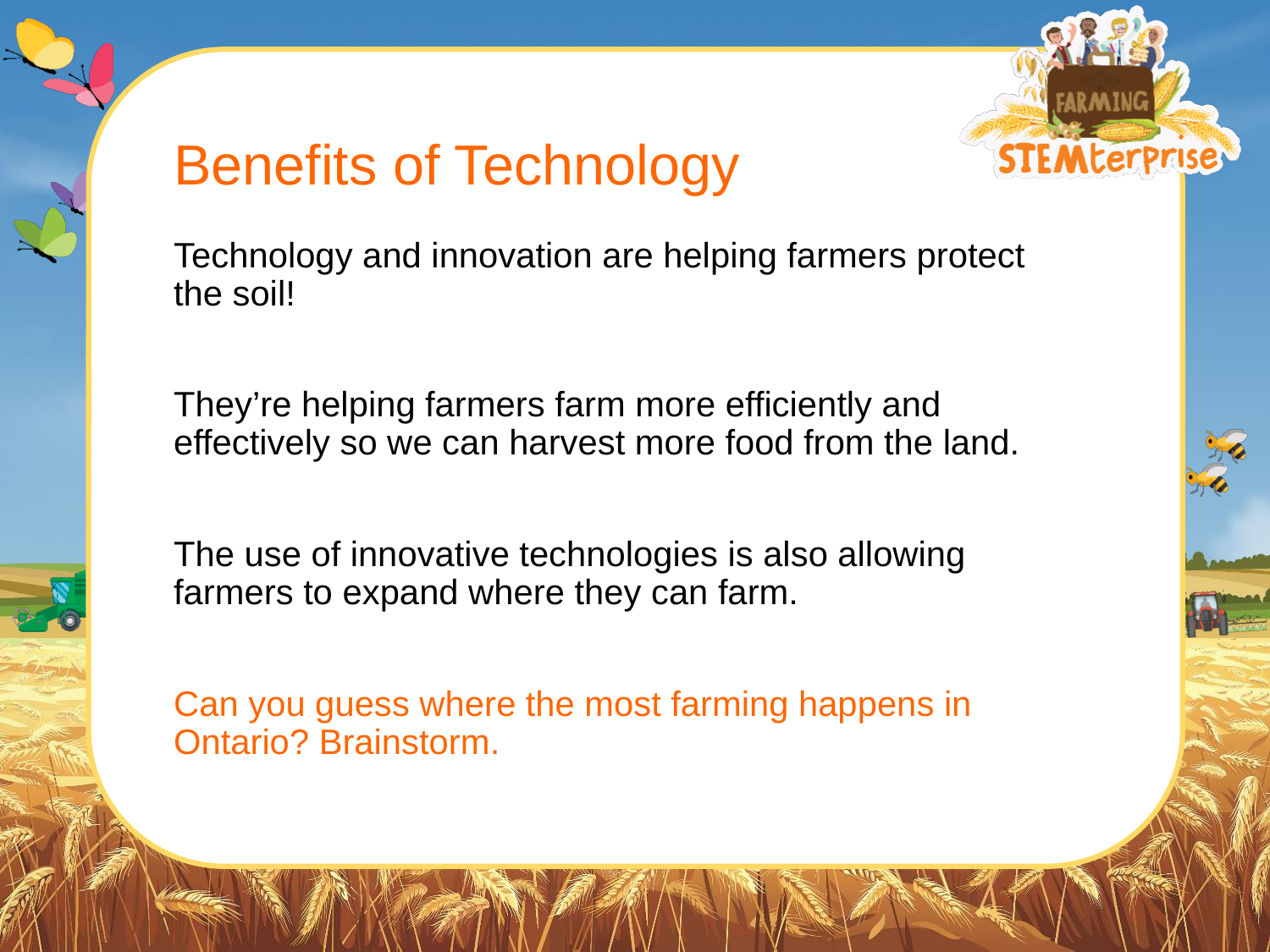

# Benefits of Technology
Technology and innovation are helping farmers protect the soil!

They’re helping farmers farm more efficiently and effectively so we can harvest more food from the land.

The use of innovative technologies is also allowing farmers to expand where they can farm.

Can you guess where the most farming happens in Ontario? Brainstorm.